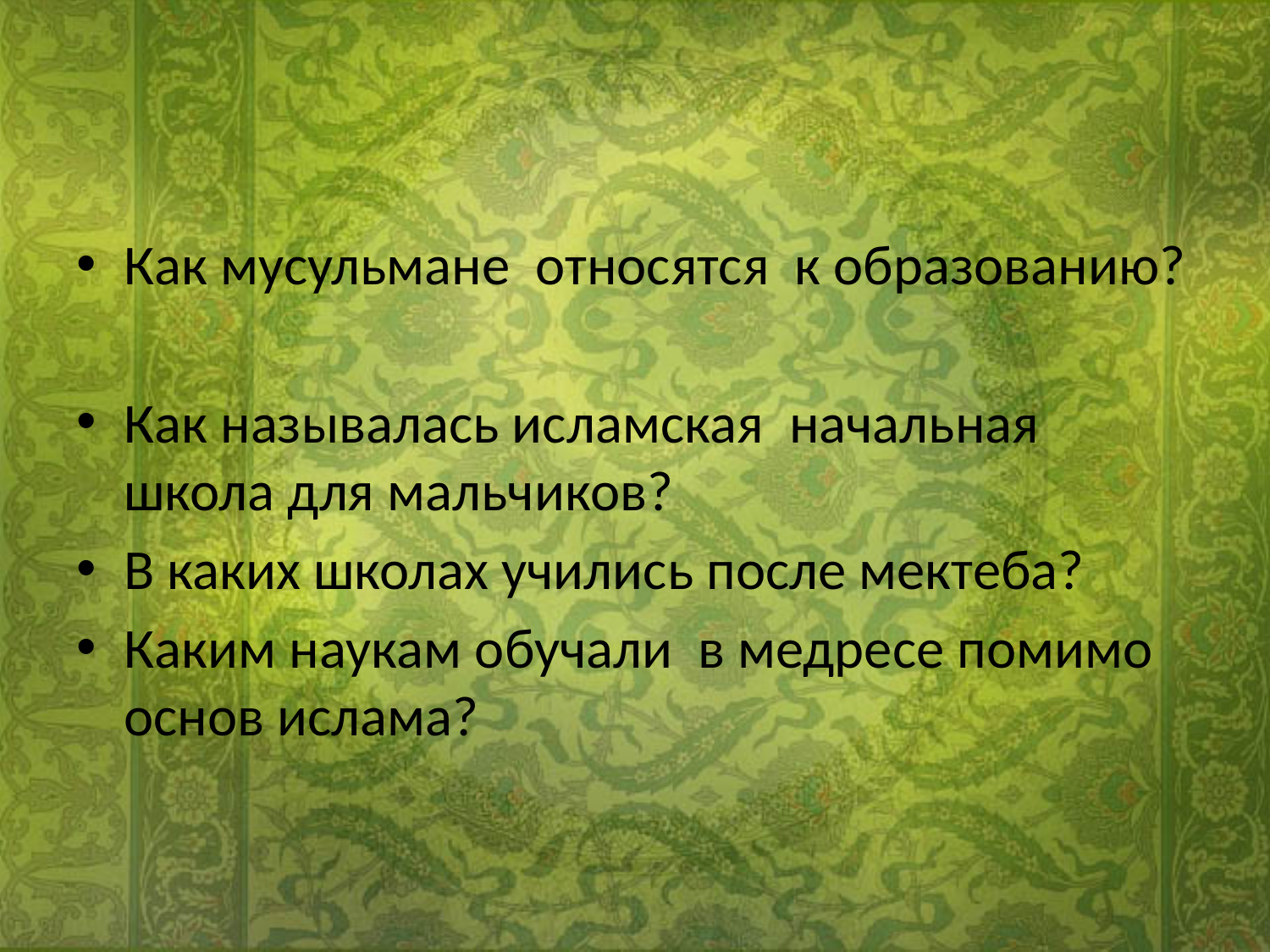

Как мусульмане  относятся  к образованию?

Как называлась исламская  начальная школа для мальчиков?
В каких школах учились после мектеба?
Каким наукам обучали  в медресе помимо основ ислама?